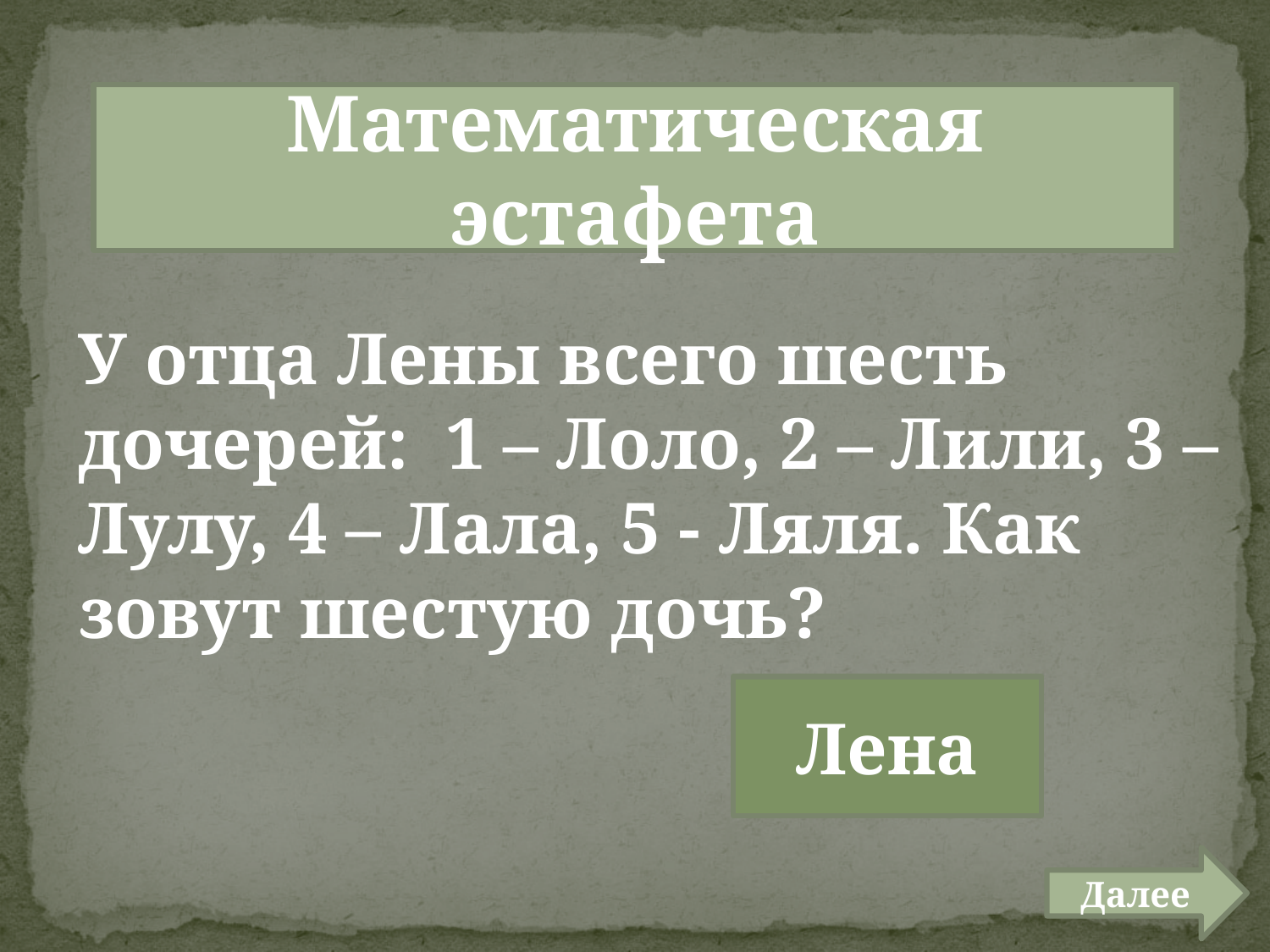

# эстафета 400
Математическая эстафета
У отца Лены всего шесть дочерей:  1 – Лоло, 2 – Лили, 3 – Лулу, 4 – Лала, 5 - Ляля. Как зовут шестую дочь?
Лена
Далее